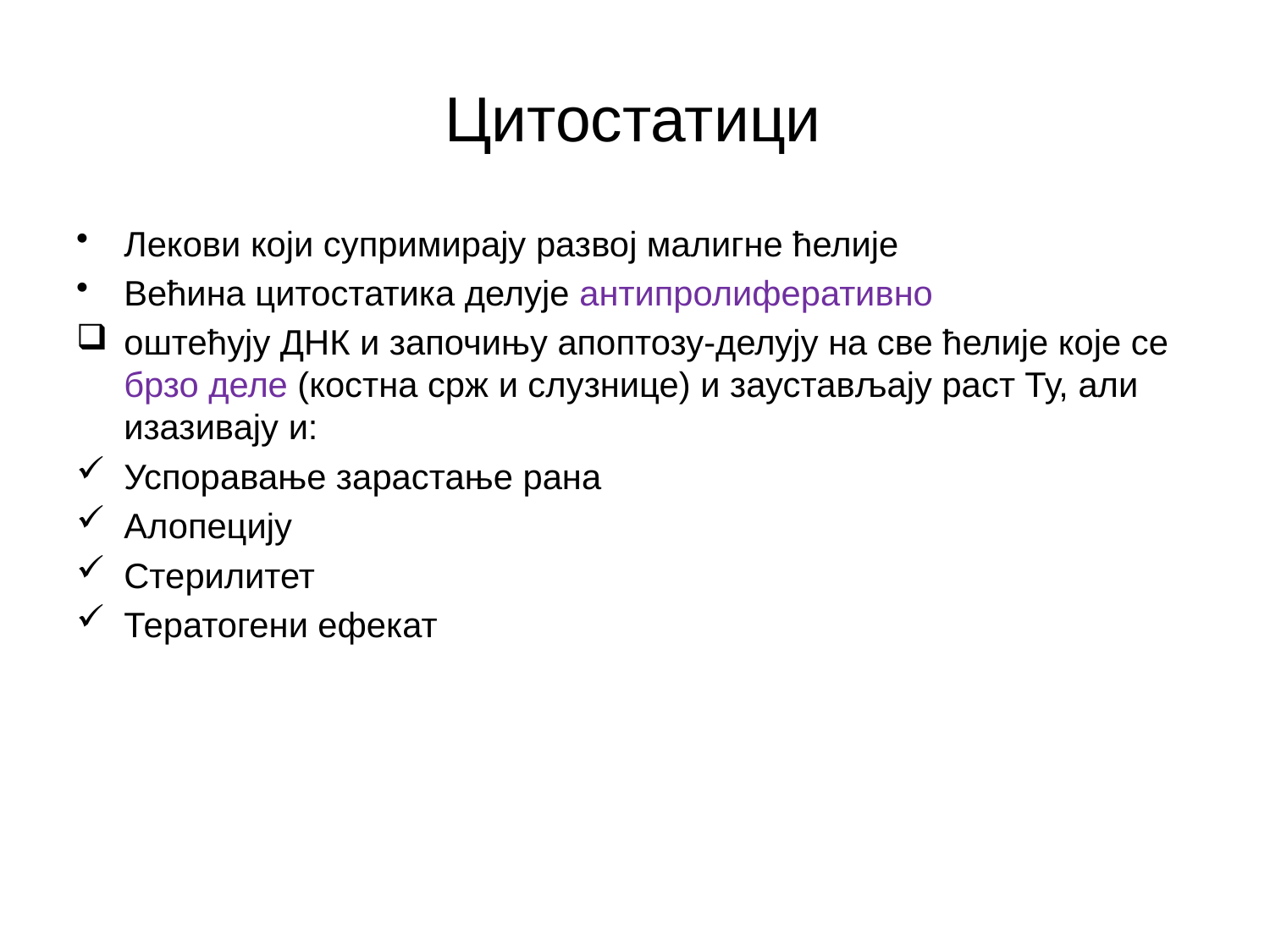

# Цитостатици

Лекови који супримирају развој малигне ћелије
Већина цитостатика делује антипролиферативно
оштећују ДНК и започињу апоптозу-делују на све ћелије које се брзо деле (костна срж и слузнице) и заустављају раст Ту, али изазивају и:
Успоравање зарастање рана
Алопецију
Стерилитет
Тератогени ефекат